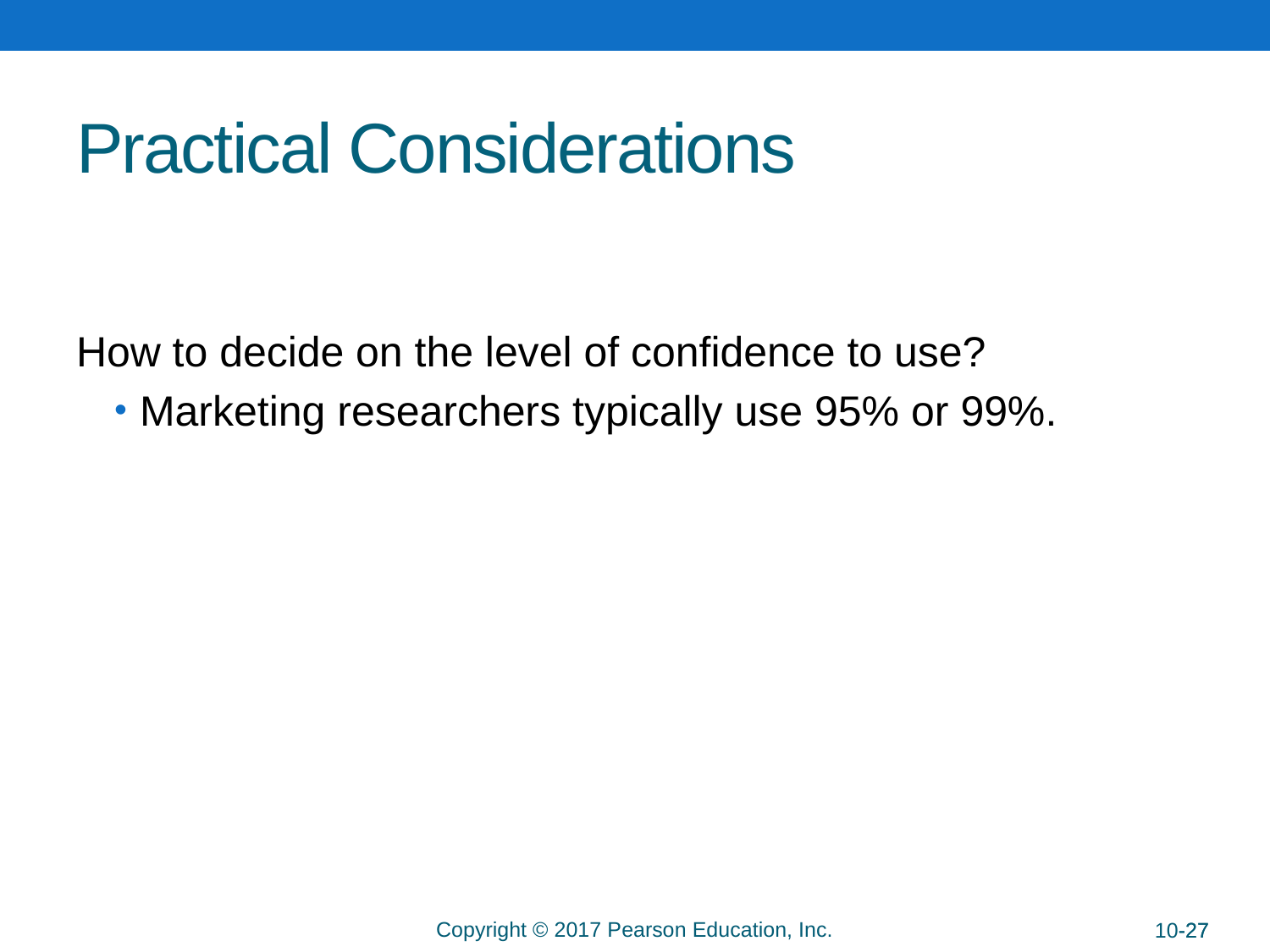

# Practical Considerations
How to decide on the level of confidence to use?
Marketing researchers typically use 95% or 99%.